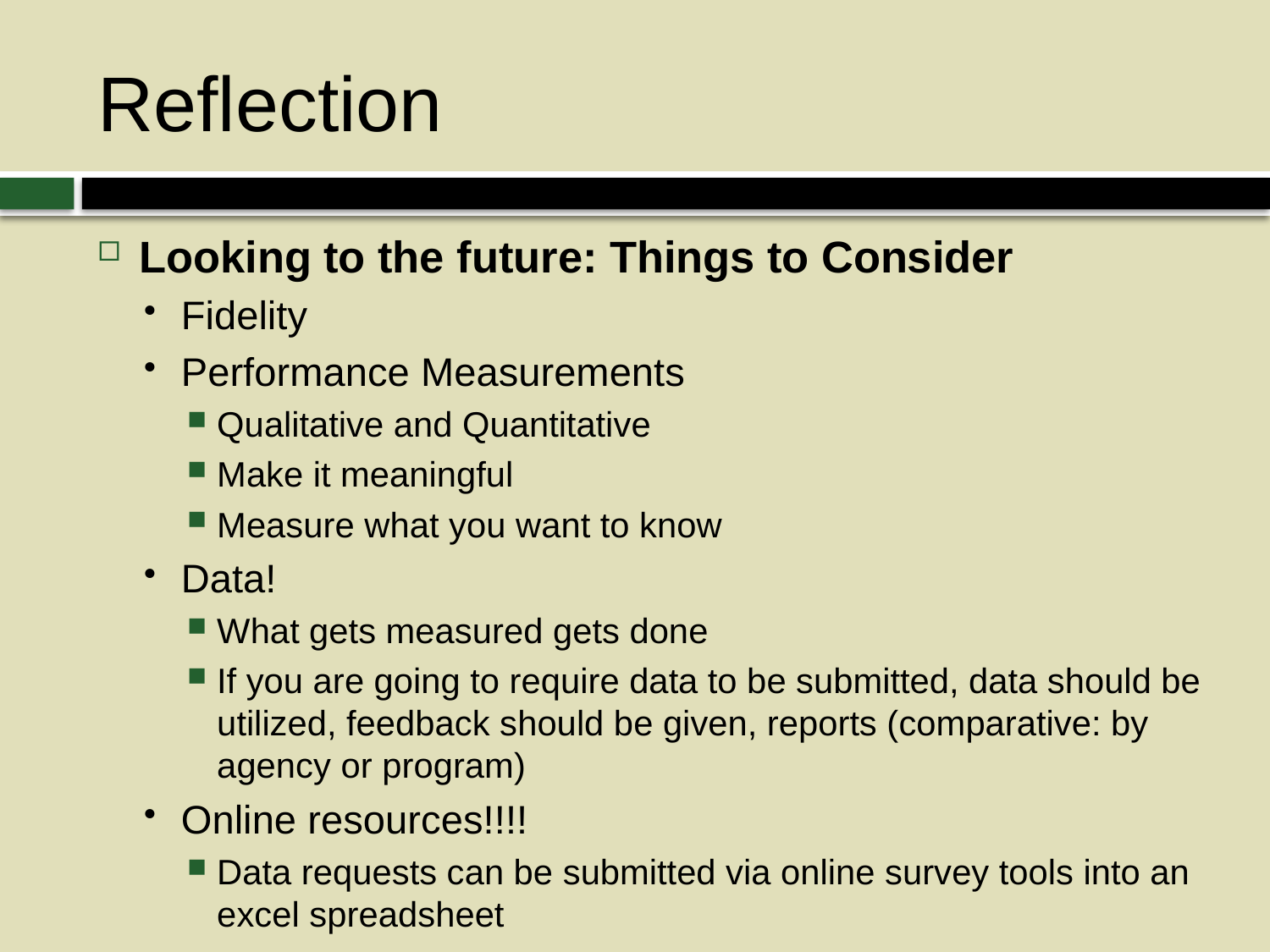

# Reflection
Looking to the future: Things to Consider
Fidelity
Performance Measurements
Qualitative and Quantitative
Make it meaningful
Measure what you want to know
Data!
What gets measured gets done
If you are going to require data to be submitted, data should be utilized, feedback should be given, reports (comparative: by agency or program)
Online resources!!!!
Data requests can be submitted via online survey tools into an excel spreadsheet